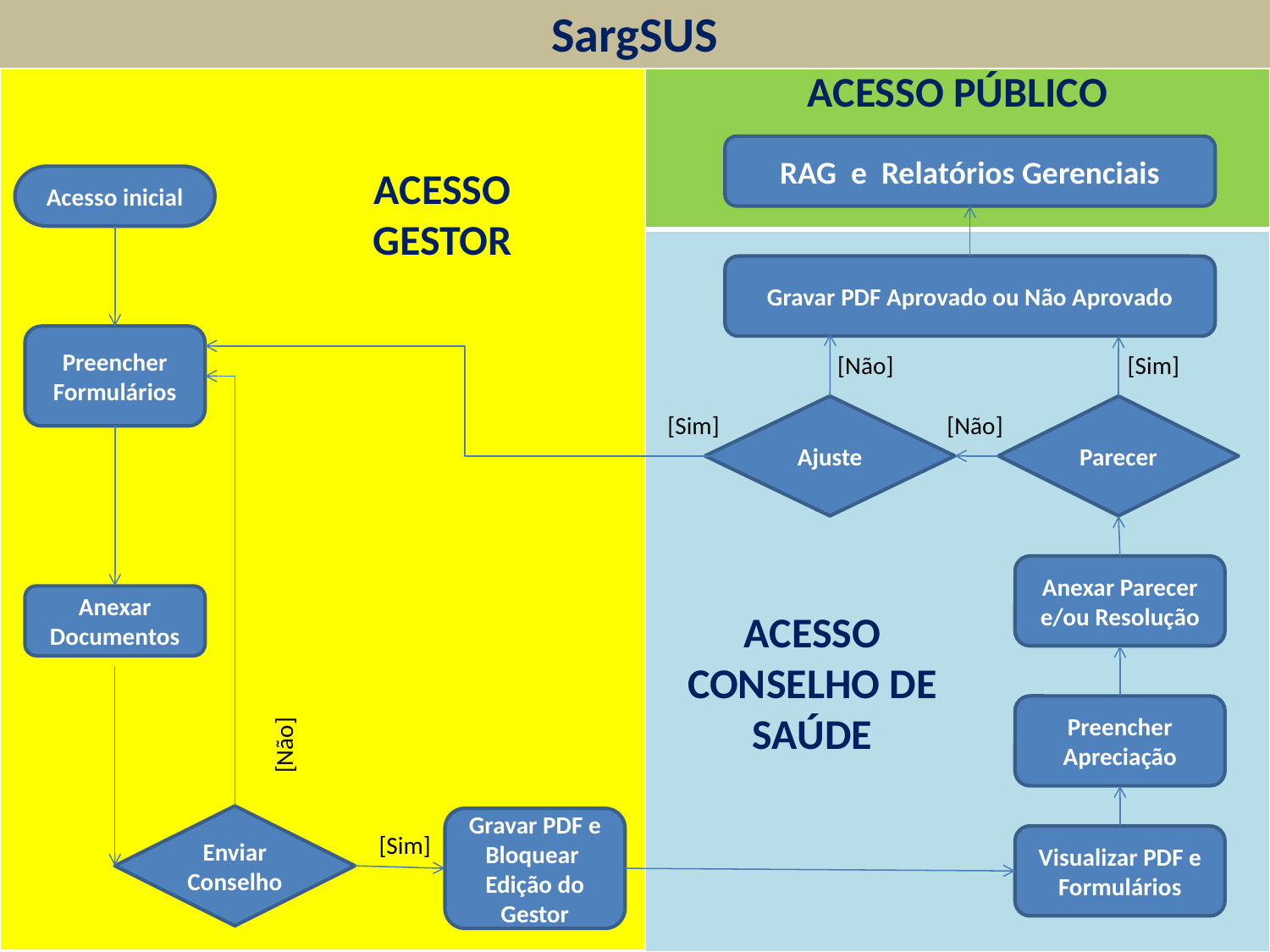

SargSUS
|  | ACESSO PÚBLICO |
| --- | --- |
|  |  |
RAG  e  Relatórios Gerenciais
ACESSO GESTOR
Acesso inicial
Gravar PDF Aprovado ou Não Aprovado
Preencher Formulários
[Não]
[Sim]
Ajuste
Parecer
[Sim]
[Não]
Anexar Parecer e/ou Resolução
Anexar Documentos
ACESSO CONSELHO DE SAÚDE
Preencher Apreciação
[Não]
Enviar Conselho
Gravar PDF e
Bloquear  Edição do Gestor
[Sim]
Visualizar PDF e Formulários